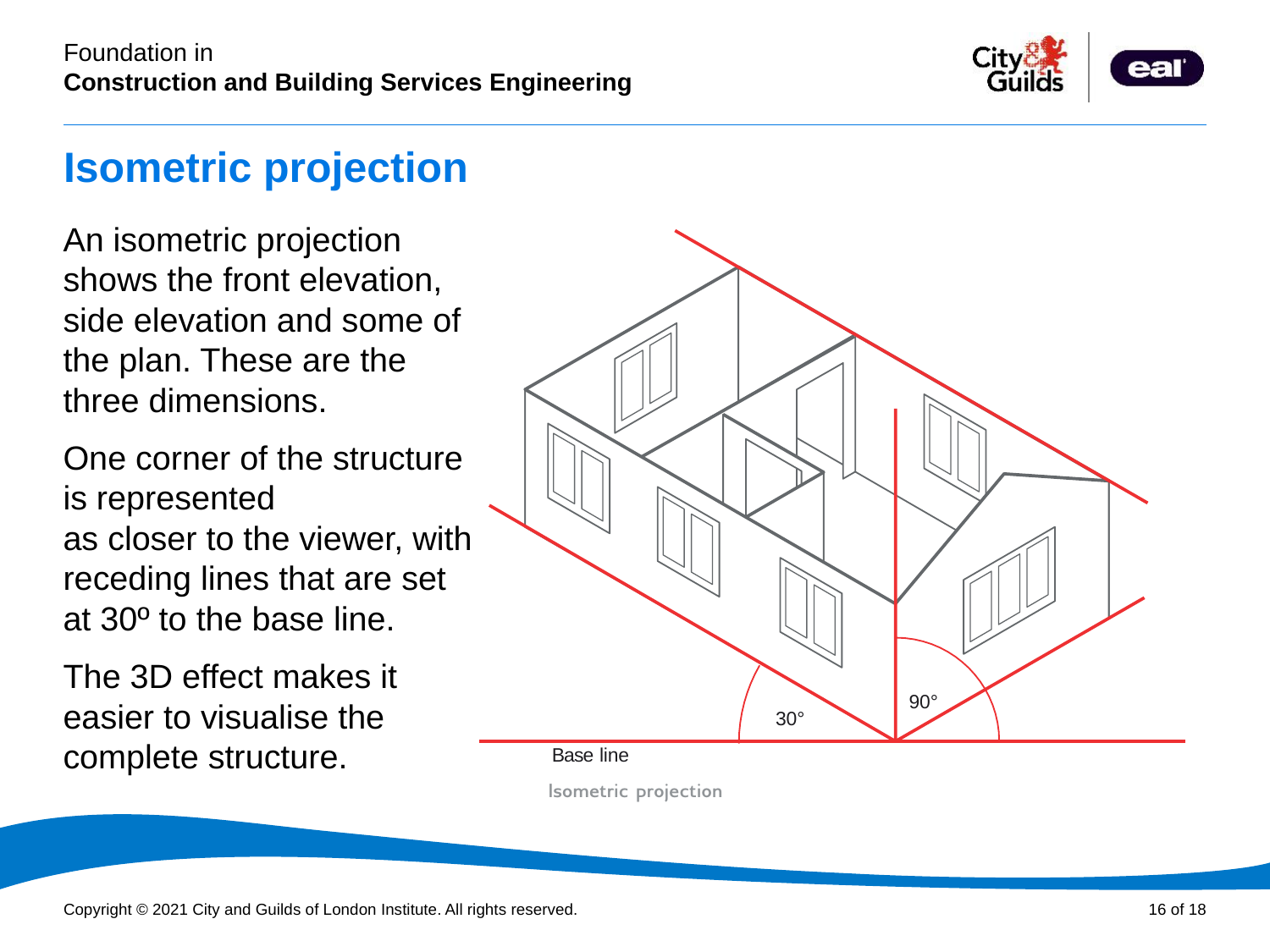

# Isometric projection
An isometric projection shows the front elevation, side elevation and some of the plan. These are the three dimensions.
One corner of the structure is represented
as closer to the viewer, with receding lines that are set at 30º to the base line.
The 3D effect makes it easier to visualise the complete structure.

          90°
30°
Base line
Isometric projection